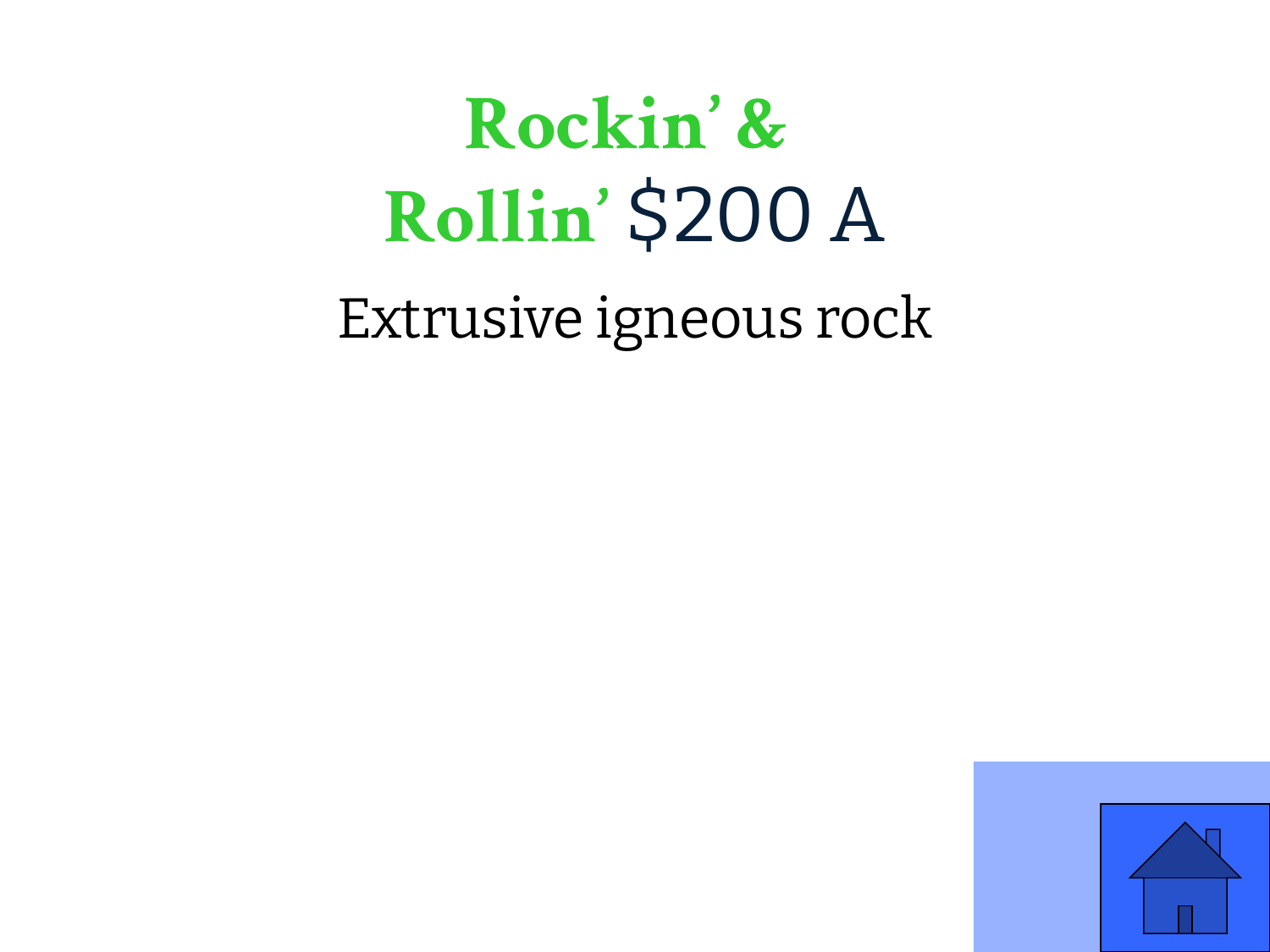

# Rockin’ & Rollin’ $200 A
Extrusive igneous rock